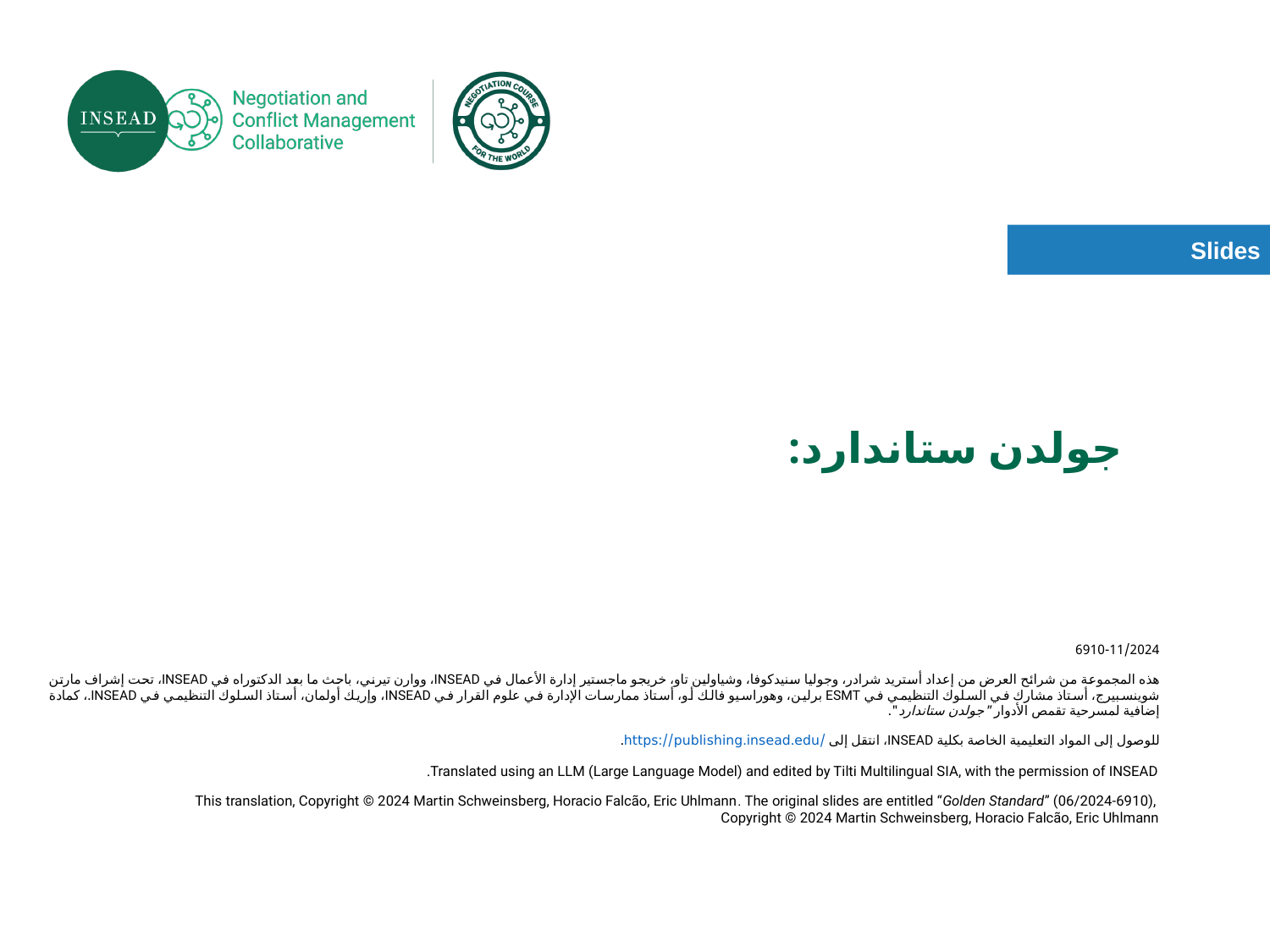

# جولدن ستاندارد:

6910-11/2024
هذه المجموعة من شرائح العرض من إعداد أستريد شرادر، وجوليا سنيدكوفا، وشياولين تاو، خريجو ماجستير إدارة الأعمال في INSEAD، ووارن تيرني، باحث ما بعد الدكتوراه في INSEAD، تحت إشراف مارتن شوينسبيرج، أستاذ مشارك في السلوك التنظيمي في ESMT برلين، وهوراسيو فالك أو، أستاذ ممارسات الإدارة في علوم القرار في INSEAD، وإريك أولمان، أستاذ السلوك التنظيمي في INSEAD.، كمادة إضافية لمسرحية تقمص الأدوار "جولدن ستاندارد".
للوصول إلى المواد التعليمية الخاصة بكلية INSEAD، انتقل إلى https://publishing.insead.edu/.
Translated using an LLM (Large Language Model) and edited by Tilti Multilingual SIA, with the permission of INSEAD.
This translation, Copyright © 2024 Martin Schweinsberg, Horacio Falcão, Eric Uhlmann. The original slides are entitled “Golden Standard” (06/2024-6910),
Copyright © 2024 Martin Schweinsberg, Horacio Falcão, Eric Uhlmann